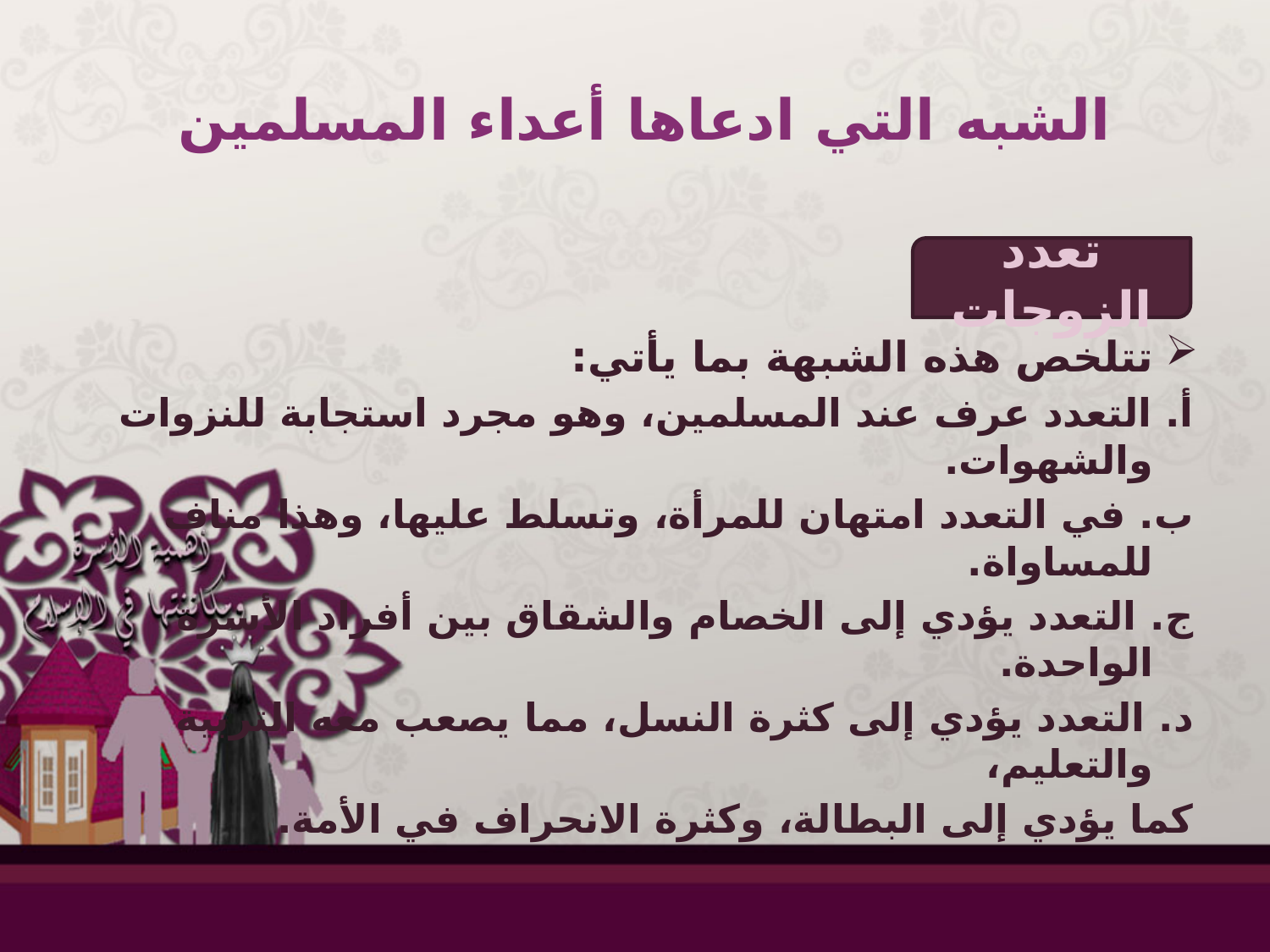

# الشبه التي ادعاها أعداء المسلمين

تتلخص هذه الشبهة بما يأتي:
أ. التعدد عرف عند المسلمين، وهو مجرد استجابة للنزوات والشهوات.
ب. في التعدد امتهان للمرأة، وتسلط عليها، وهذا مناف للمساواة.
ج. التعدد يؤدي إلى الخصام والشقاق بين أفراد الأسرة الواحدة.
د. التعدد يؤدي إلى كثرة النسل، مما يصعب معه التربية والتعليم،
كما يؤدي إلى البطالة، وكثرة الانحراف في الأمة.

تعدد الزوجات